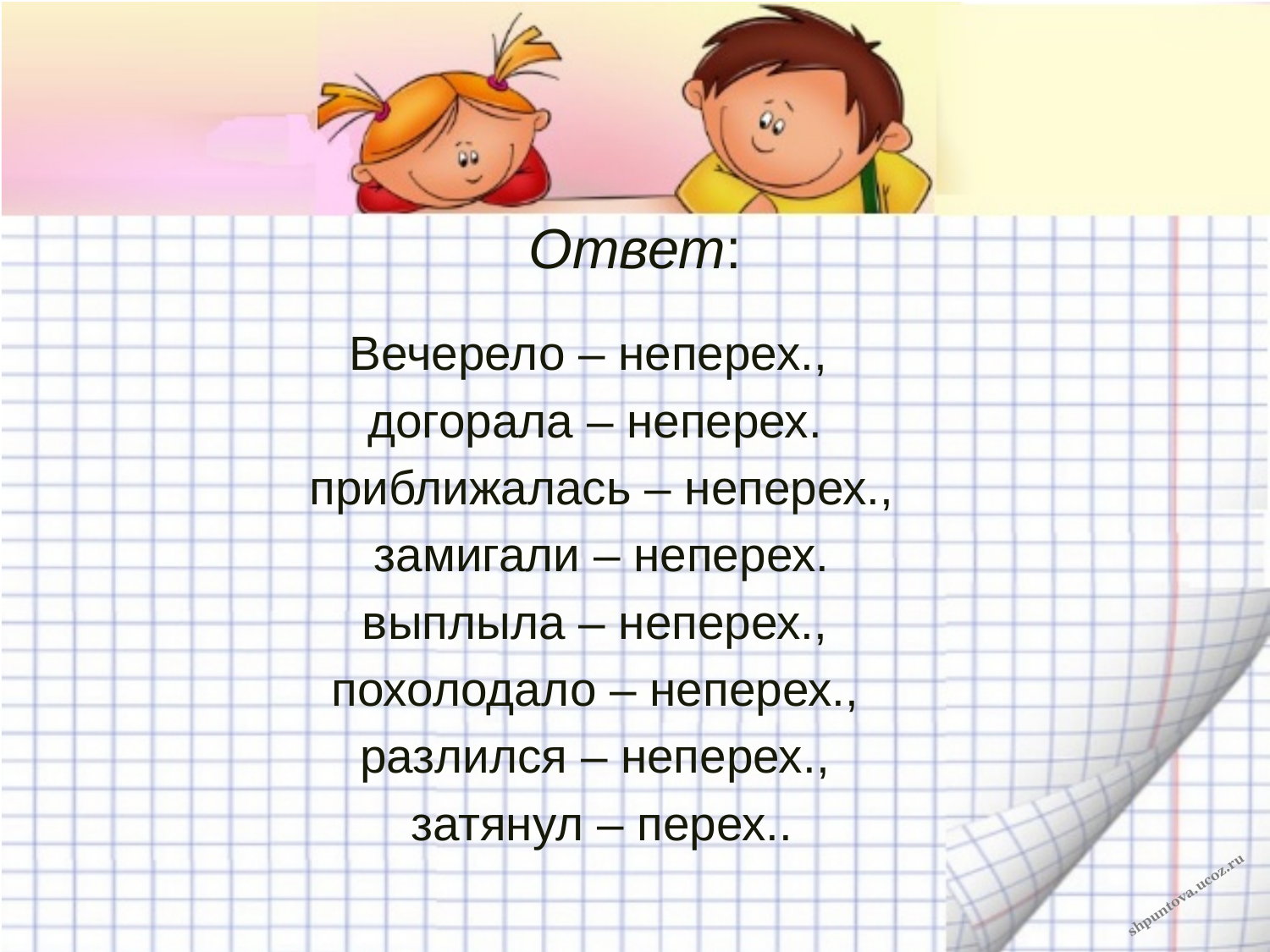

# Ответ:
Вечерело – неперех.,
догорала – неперех.
 приближалась – неперех.,
 замигали – неперех.
выплыла – неперех.,
 похолодало – неперех.,
разлился – неперех.,
 затянул – перех..